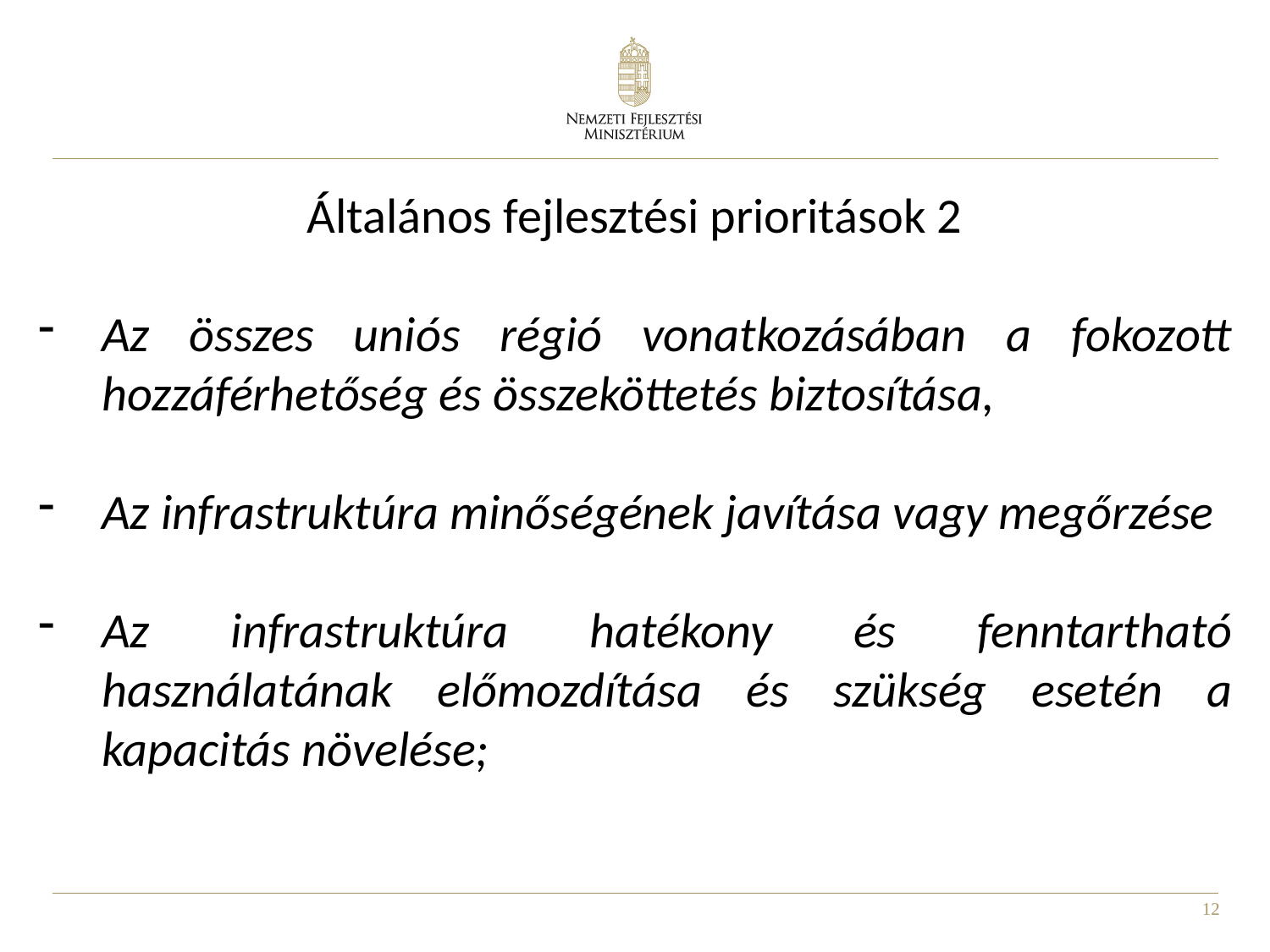

Általános fejlesztési prioritások 2
Az összes uniós régió vonatkozásában a fokozott hozzáférhetőség és összeköttetés biztosítása,

Az infrastruktúra minőségének javítása vagy megőrzése

Az infrastruktúra hatékony és fenntartható használatának előmozdítása és szükség esetén a kapacitás növelése;